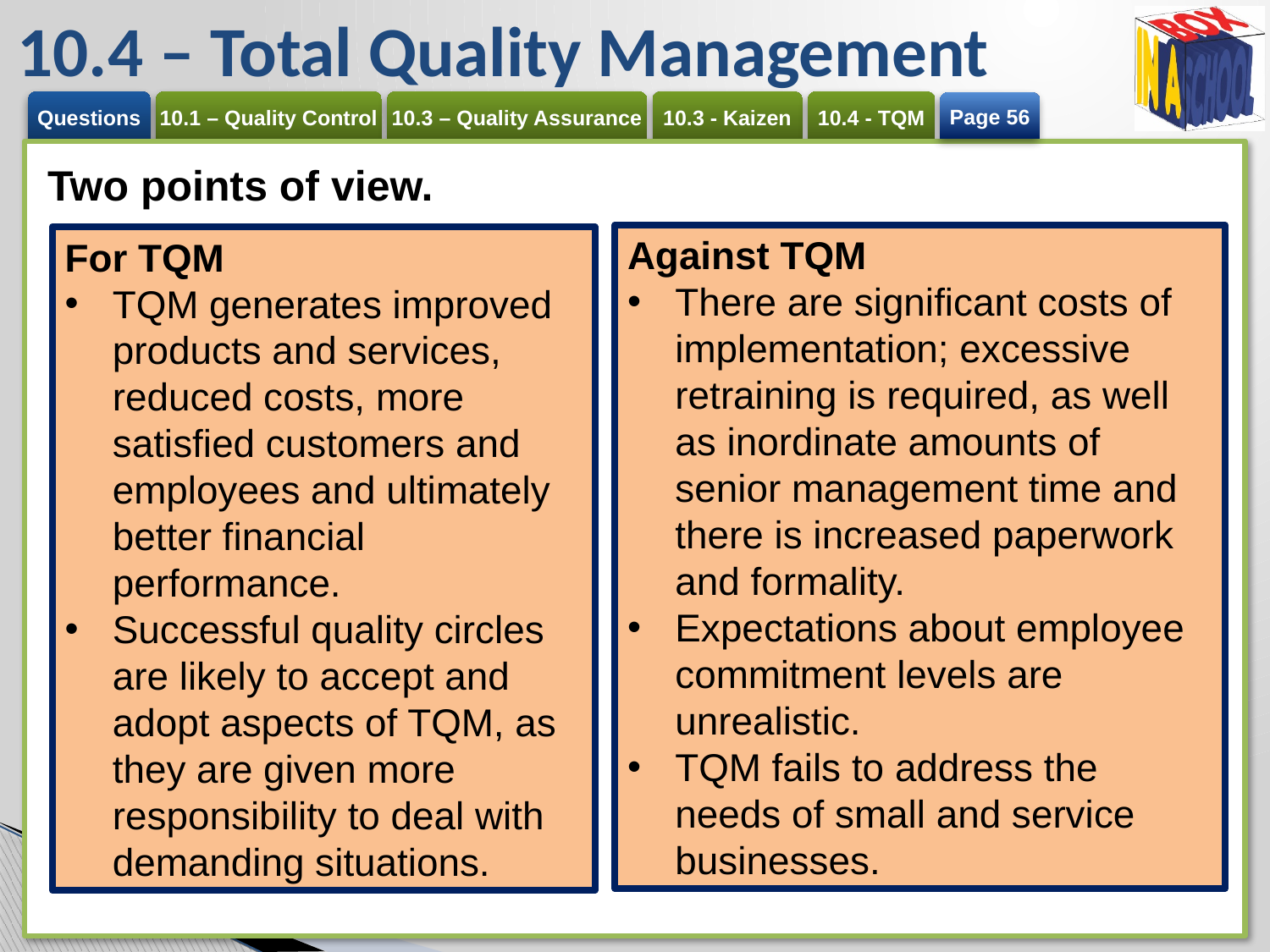

# 10.4 – Total Quality Management
Page 56
Two points of view.
Against TQM
There are significant costs of implementation; excessive retraining is required, as well as inordinate amounts of senior management time and there is increased paperwork and formality.
Expectations about employee commitment levels are unrealistic.
TQM fails to address the needs of small and service businesses.
For TQM
TQM generates improved products and services, reduced costs, more satisfied customers and employees and ultimately better financial performance.
Successful quality circles are likely to accept and adopt aspects of TQM, as they are given more responsibility to deal with demanding situations.